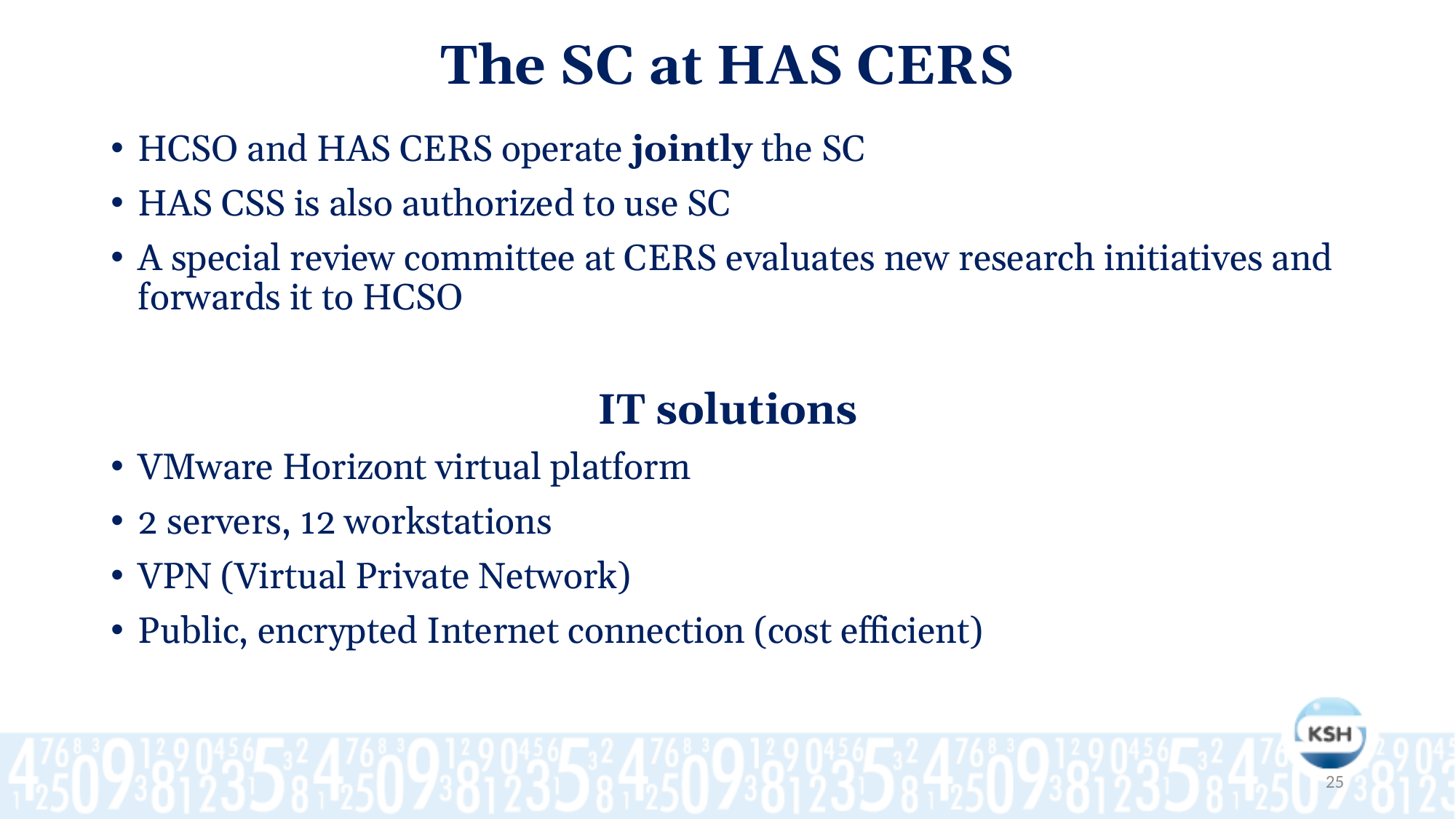

The SC at HAS CERS
HCSO and HAS CERS operate jointly the SC
HAS CSS is also authorized to use SC
A special review committee at CERS evaluates new research initiatives and forwards it to HCSO

IT solutions
VMware Horizont virtual platform
2 servers, 12 workstations
VPN (Virtual Private Network)
Public, encrypted Internet connection (cost efficient)

25